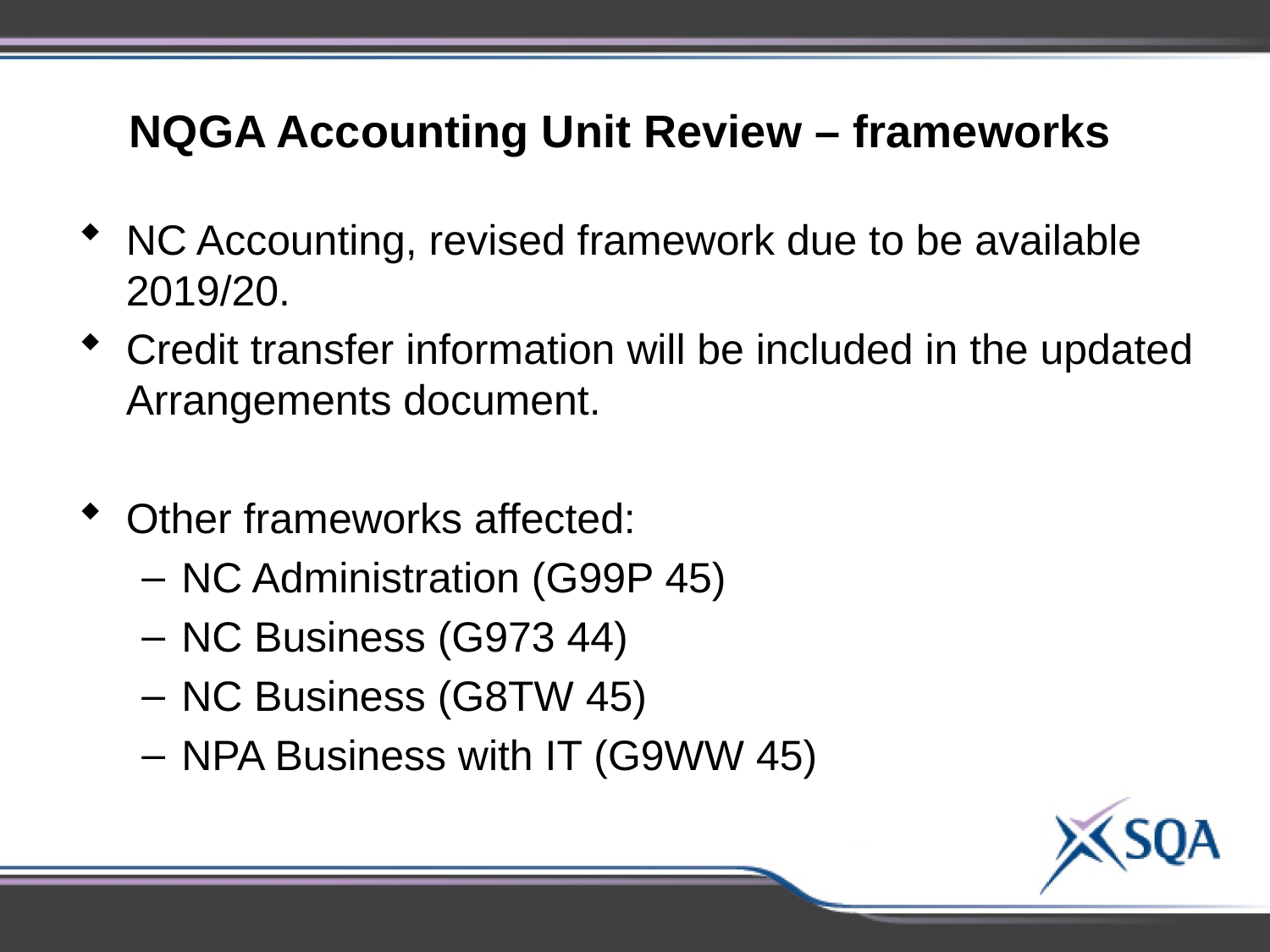

NQGA Accounting Unit Review – frameworks
NC Accounting, revised framework due to be available 2019/20.
Credit transfer information will be included in the updated Arrangements document.

Other frameworks affected:
NC Administration (G99P 45)
NC Business (G973 44)
NC Business (G8TW 45)
NPA Business with IT (G9WW 45)